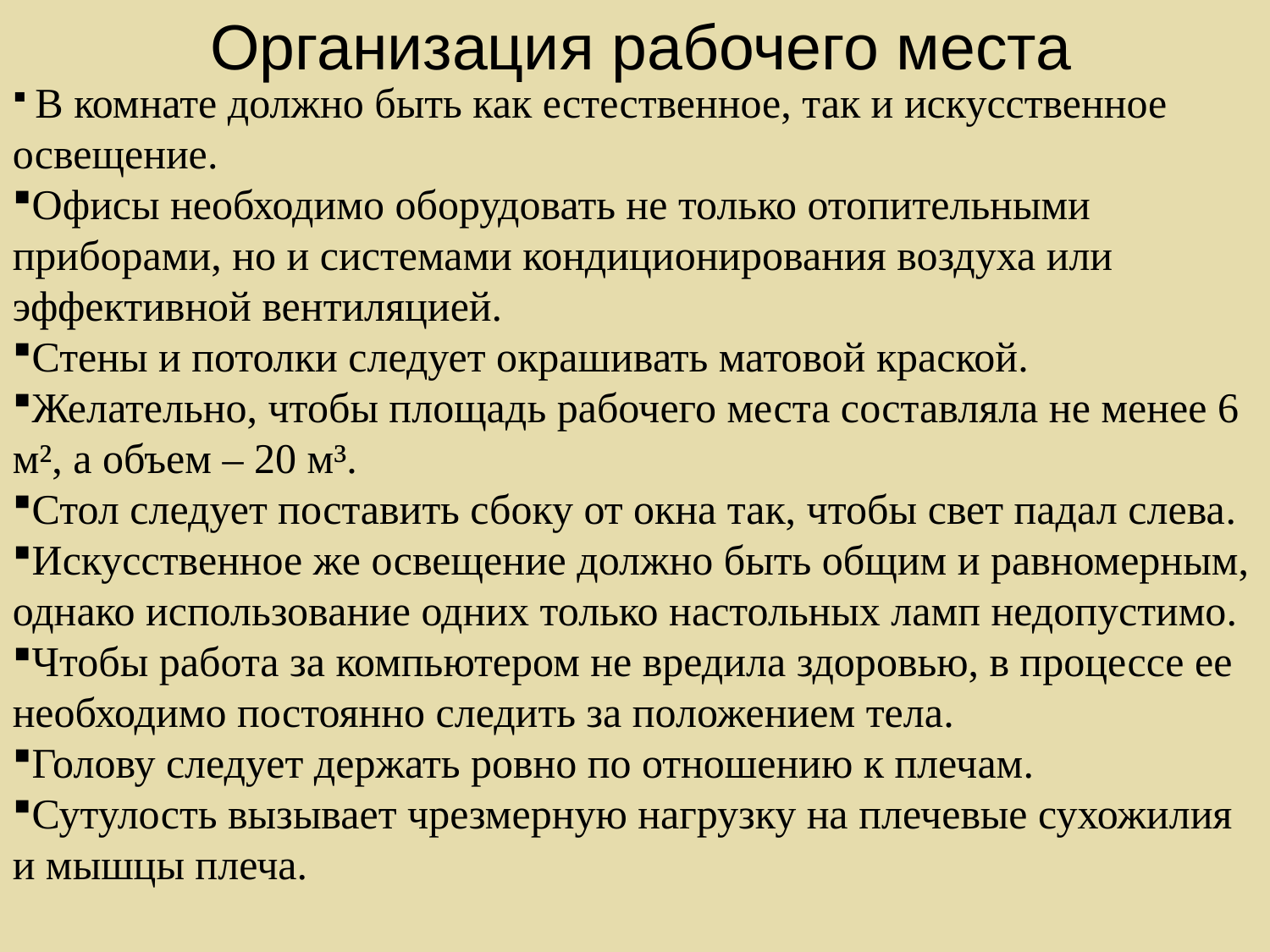

# Организация рабочего места
 В комнате должно быть как естественное, так и искусственное
освещение.
Офисы необходимо оборудовать не только отопительными приборами, но и системами кондиционирования воздуха или эффективной вентиляцией.
Стены и потолки следует окрашивать матовой краской.
Желательно, чтобы площадь рабочего места составляла не менее 6 м², а объем – 20 м³.
Стол следует поставить сбоку от окна так, чтобы свет падал слева.
Искусственное же освещение должно быть общим и равномерным, однако использование одних только настольных ламп недопустимо.
Чтобы работа за компьютером не вредила здоровью, в процессе ее необходимо постоянно следить за положением тела.
Голову следует держать ровно по отношению к плечам.
Сутулость вызывает чрезмерную нагрузку на плечевые сухожилия и мышцы плеча.